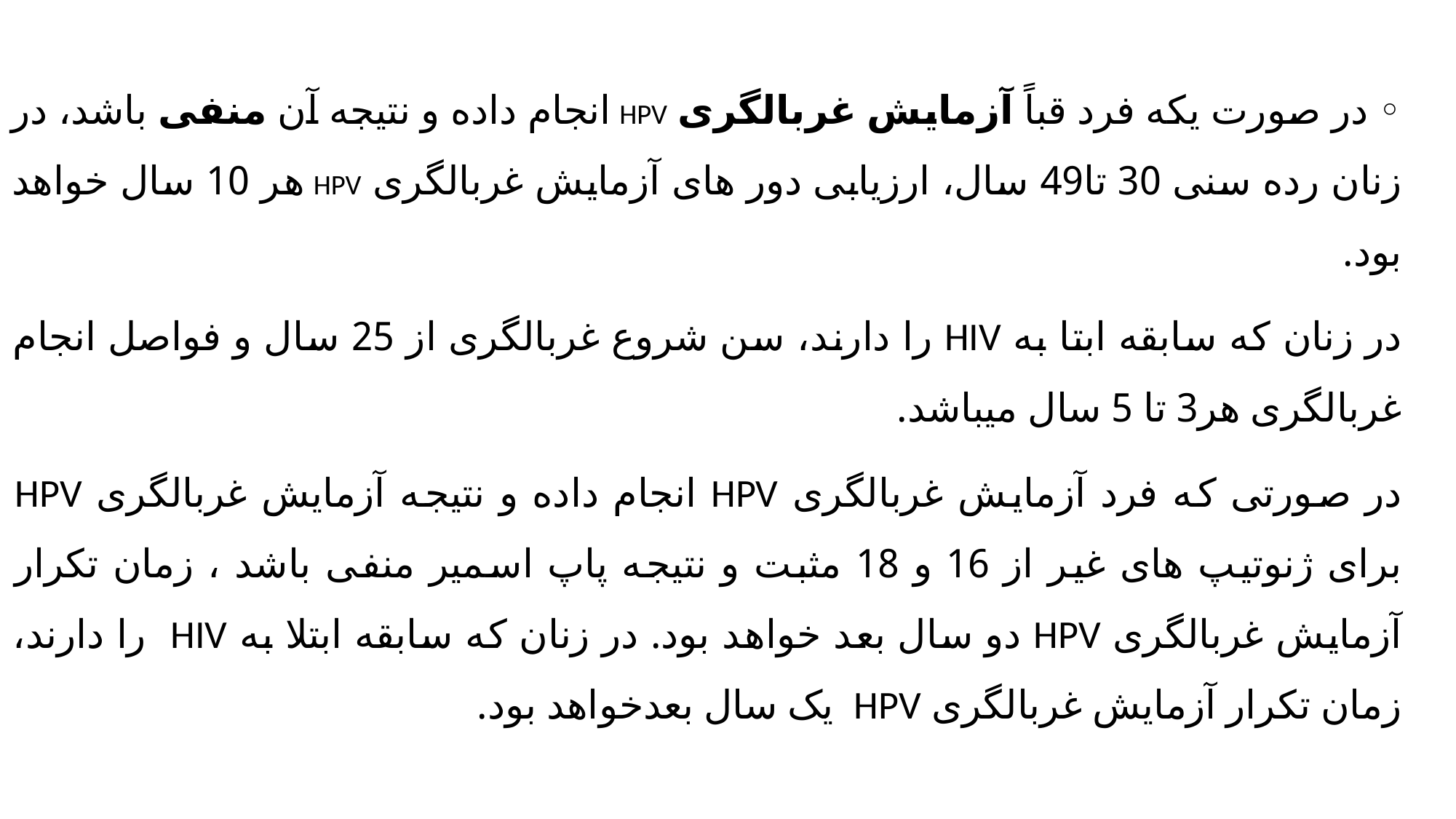

◦ در صورت یکه فرد قباً آزمایش غربالگری HPV انجام داده و نتیجه آن منفی باشد، در زنان رده سنی 30 تا49 سال، ارزیابی دور های آزمایش غربالگری HPV هر 10 سال خواهد بود.
در زنان که سابقه ابتا به HIV را دارند، سن شروع غربالگری از 25 سال و فواصل انجام غربالگری هر3 تا 5 سال میباشد.
در صورتی که فرد آزمایش غربالگری HPV انجام داده و نتیجه آزمایش غربالگری HPV برای ژنوتیپ های غیر از 16 و 18 مثبت و نتیجه پاپ اسمیر منفی باشد ، زمان تکرار آزمایش غربالگری HPV دو سال بعد خواهد بود. در زنان که سابقه ابتلا به HIV  را دارند، زمان تکرار آزمایش غربالگری HPV  یک سال بعدخواهد بود.
#